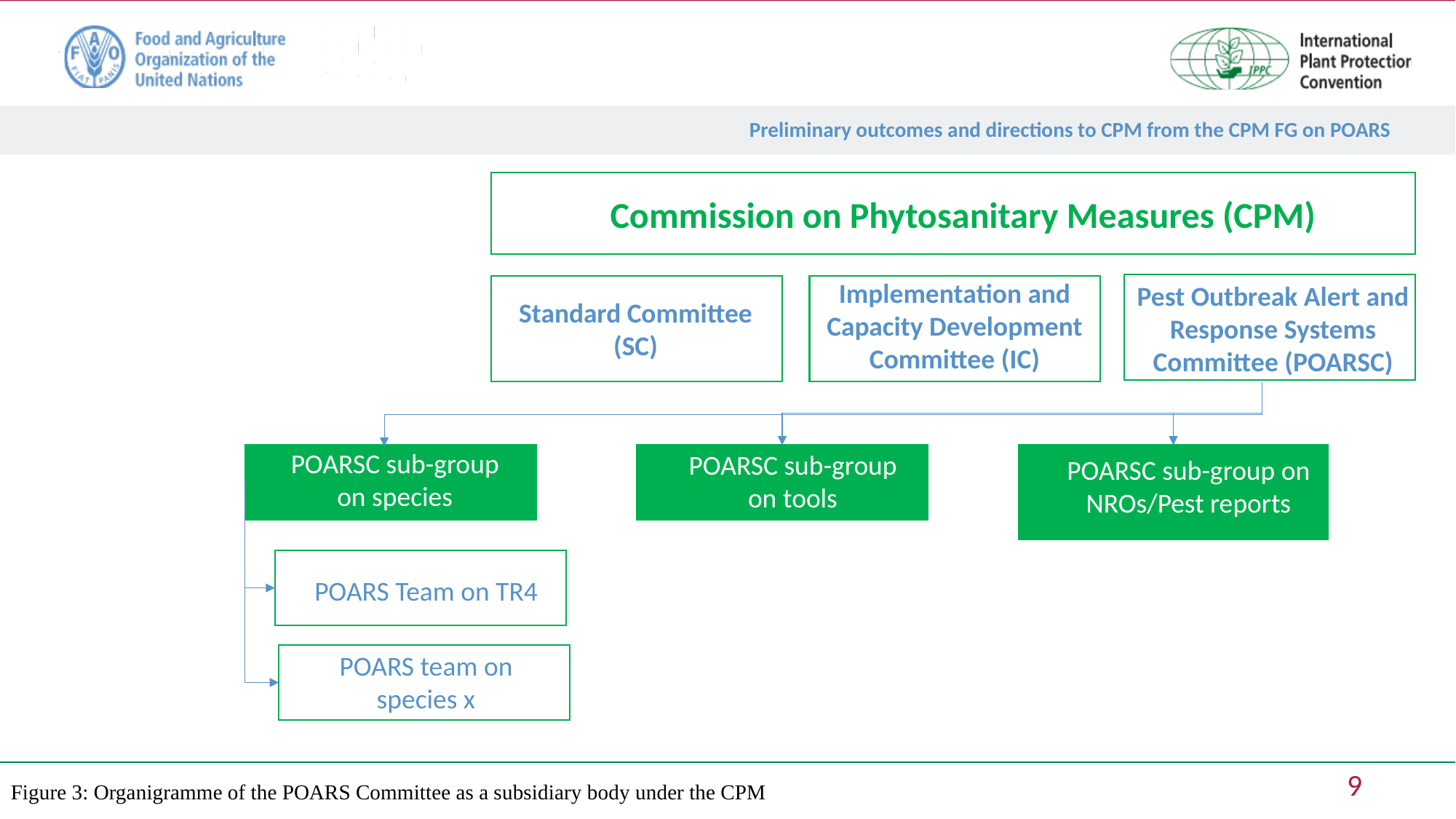

Commission on Phytosanitary Measures (CPM)

Implementation and Capacity Development Committee (IC)

Pest Outbreak Alert and Response Systems Committee (POARSC)
Standard Committee (SC)

POARSC sub-group on species assessment
POARSC sub-group on tools
POARSC sub-group on NROs/Pest reports

POARS Team on TR4

POARS team on species x
Figure 3: Organigramme of the POARS Committee as a subsidiary body under the CPM